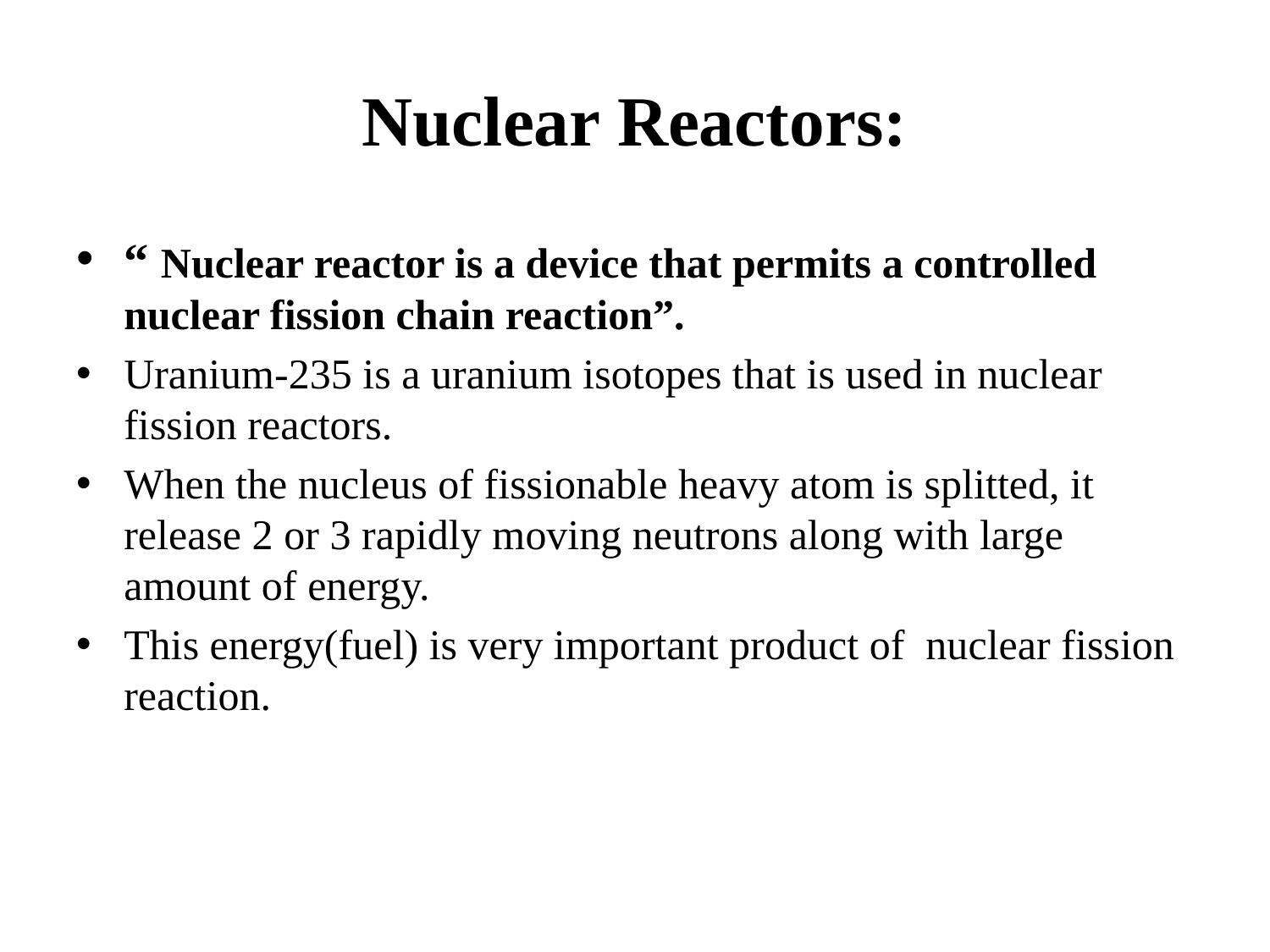

# Nuclear Reactors:
“ Nuclear reactor is a device that permits a controlled nuclear fission chain reaction”.
Uranium-235 is a uranium isotopes that is used in nuclear  fission reactors.
When the nucleus of fissionable heavy atom is splitted, it release 2 or 3 rapidly moving neutrons along with large amount of energy.
This energy(fuel) is very important product of  nuclear fission reaction.